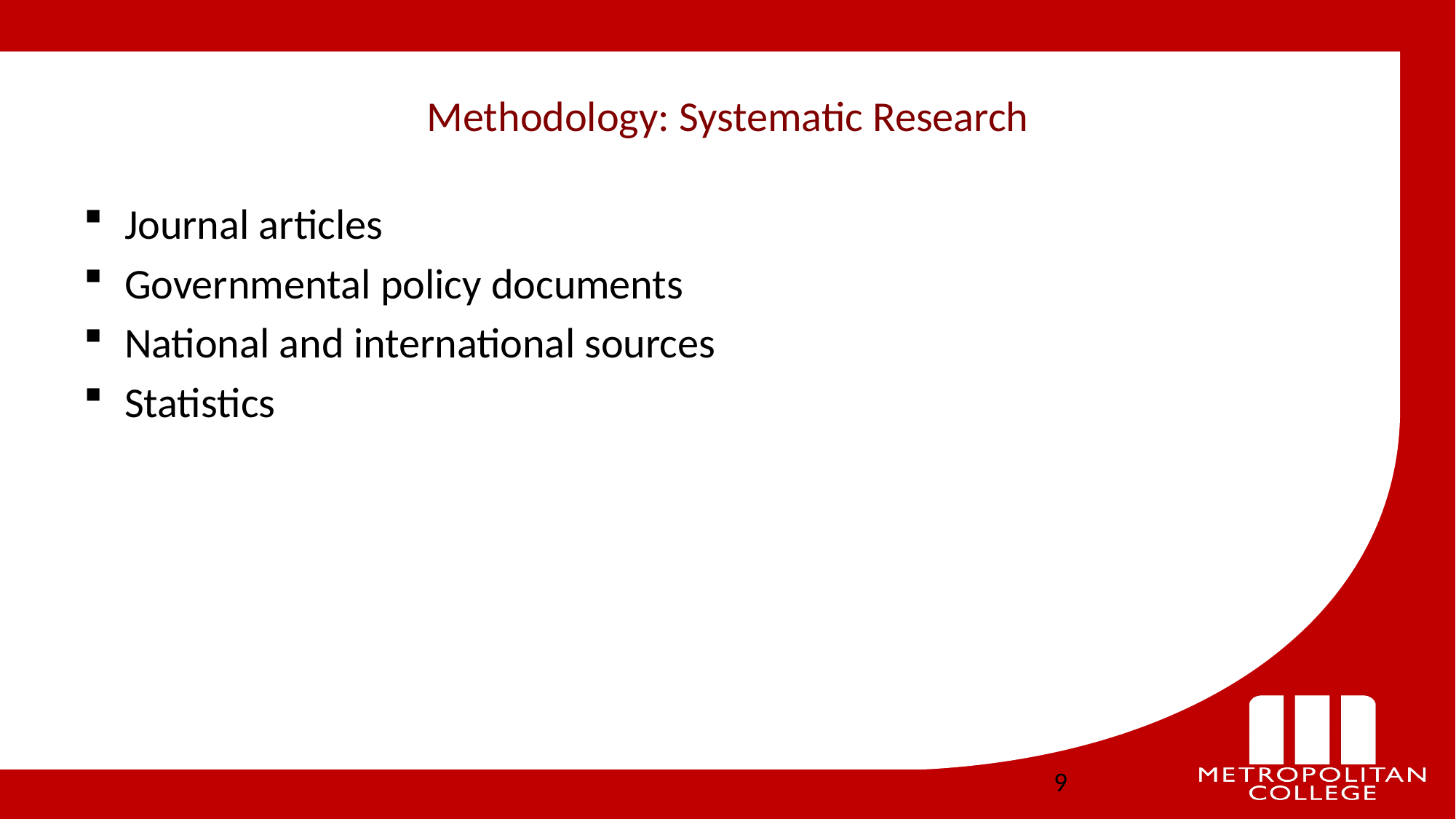

# Methodology: Systematic Research
Journal articles
Governmental policy documents
National and international sources
Statistics

9